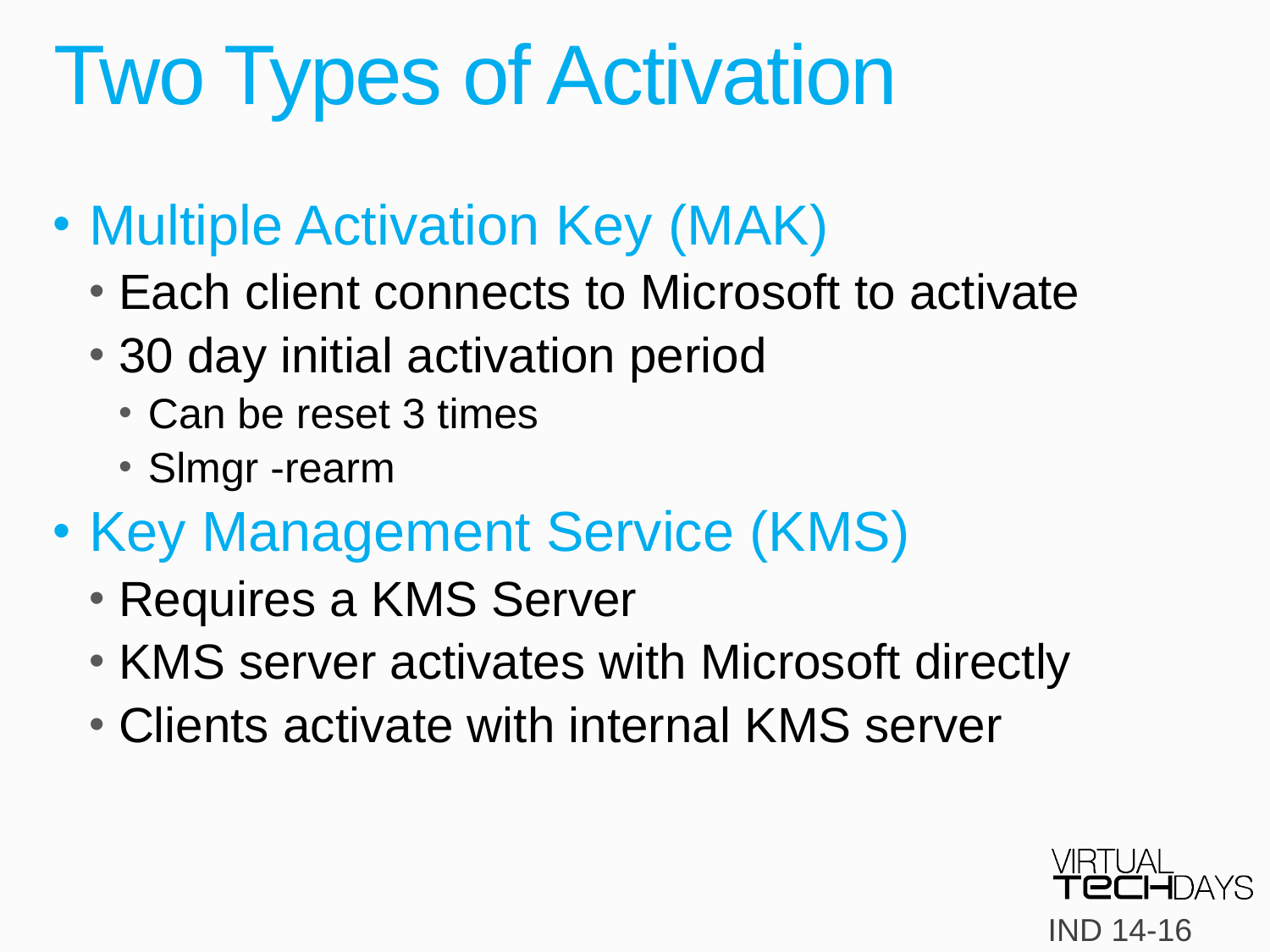

# Two Types of Activation
Multiple Activation Key (MAK)
Each client connects to Microsoft to activate
30 day initial activation period
Can be reset 3 times
Slmgr -rearm
Key Management Service (KMS)
Requires a KMS Server
KMS server activates with Microsoft directly
Clients activate with internal KMS server